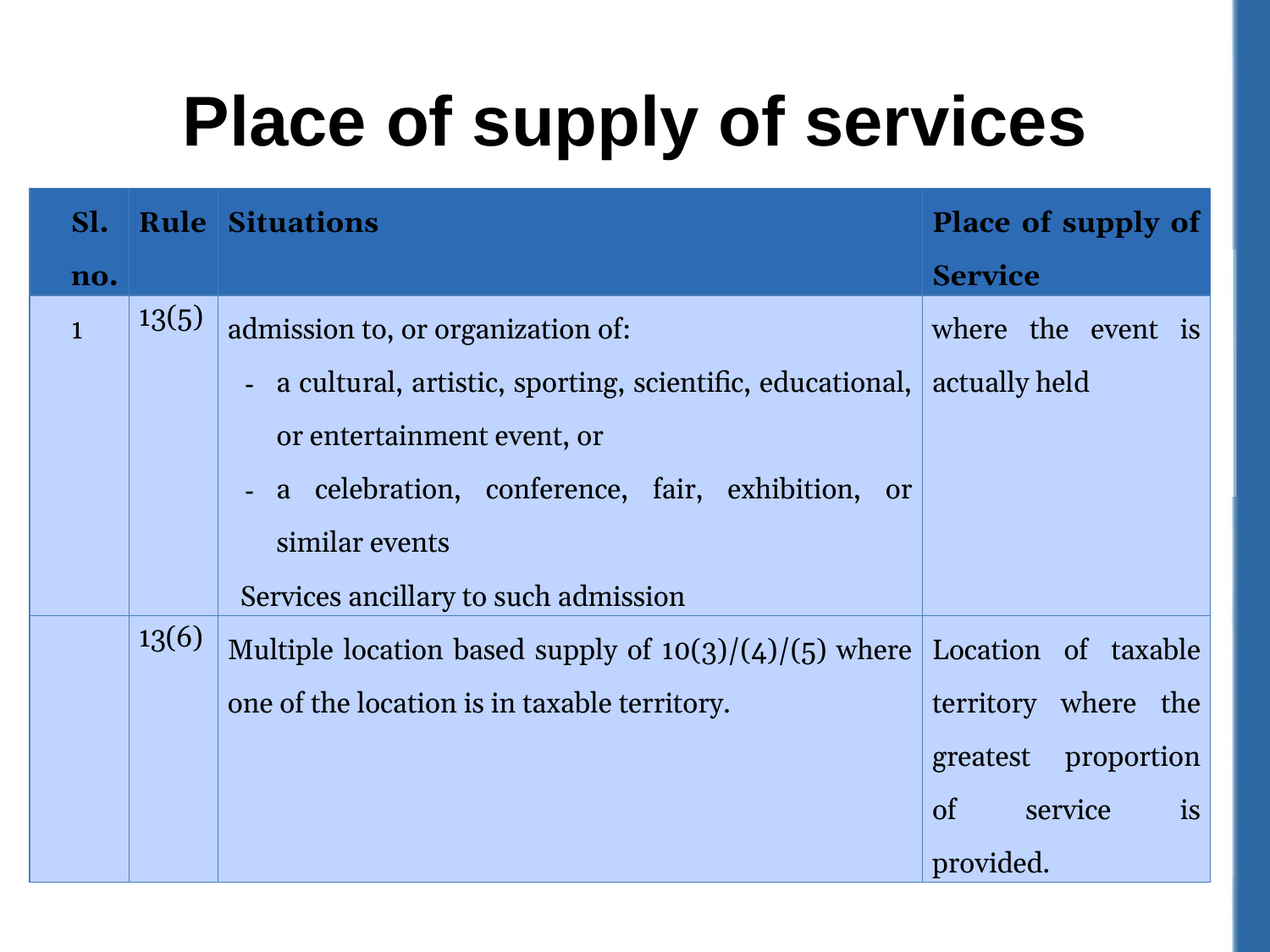

# Place of supply of services
| Sl. no. | Rule | Situations | Place of supply of Service |
| --- | --- | --- | --- |
| 1 | 13(5) | admission to, or organization of: a cultural, artistic, sporting, scientific, educational, or entertainment event, or a celebration, conference, fair, exhibition, or similar events Services ancillary to such admission | where the event is actually held |
|  | 13(6) | Multiple location based supply of 10(3)/(4)/(5) where one of the location is in taxable territory. | Location of taxable territory where the greatest proportion of service is provided. |